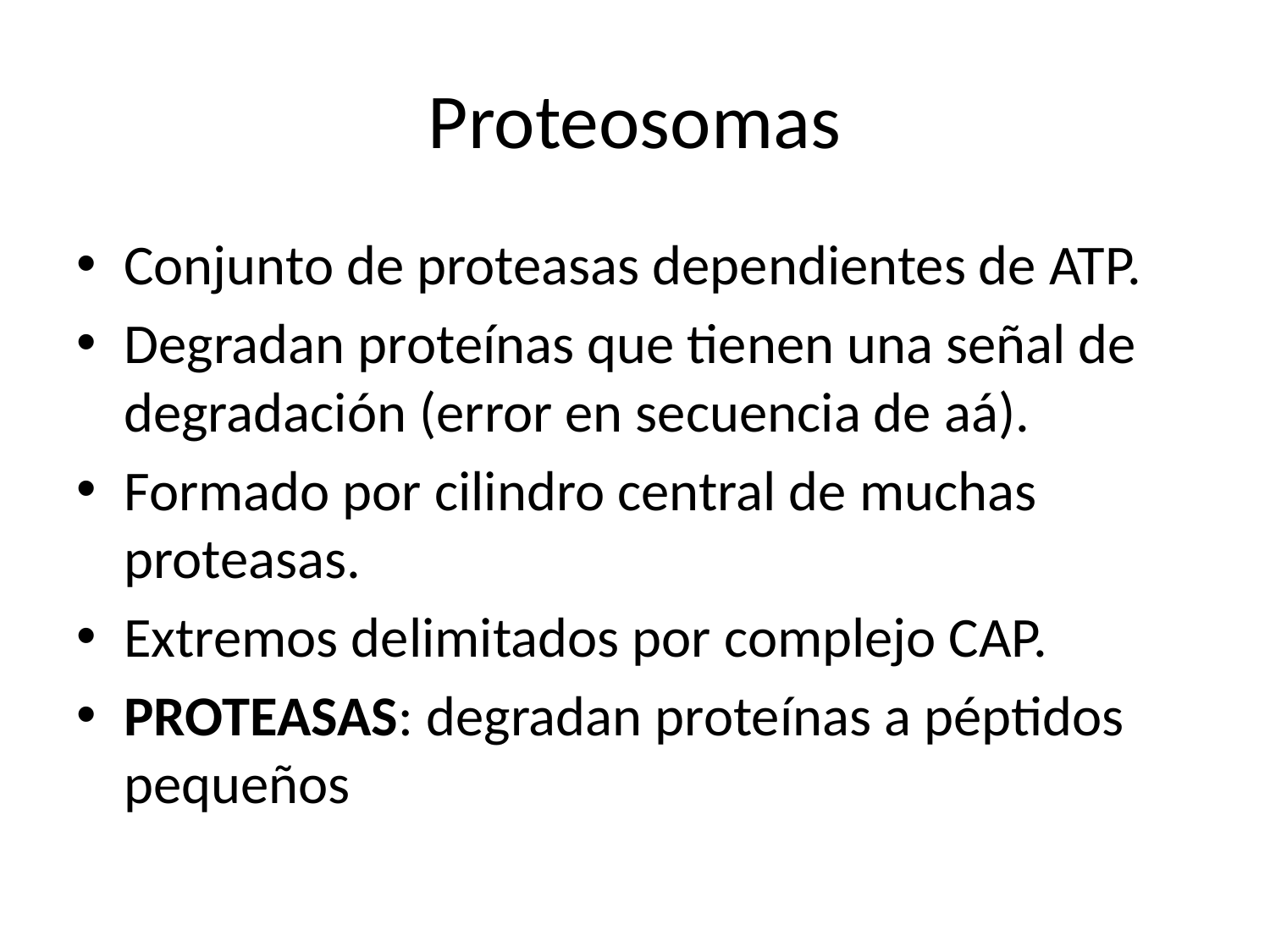

# Proteosomas
Conjunto de proteasas dependientes de ATP.
Degradan proteínas que tienen una señal de degradación (error en secuencia de aá).
Formado por cilindro central de muchas proteasas.
Extremos delimitados por complejo CAP.
PROTEASAS: degradan proteínas a péptidos pequeños